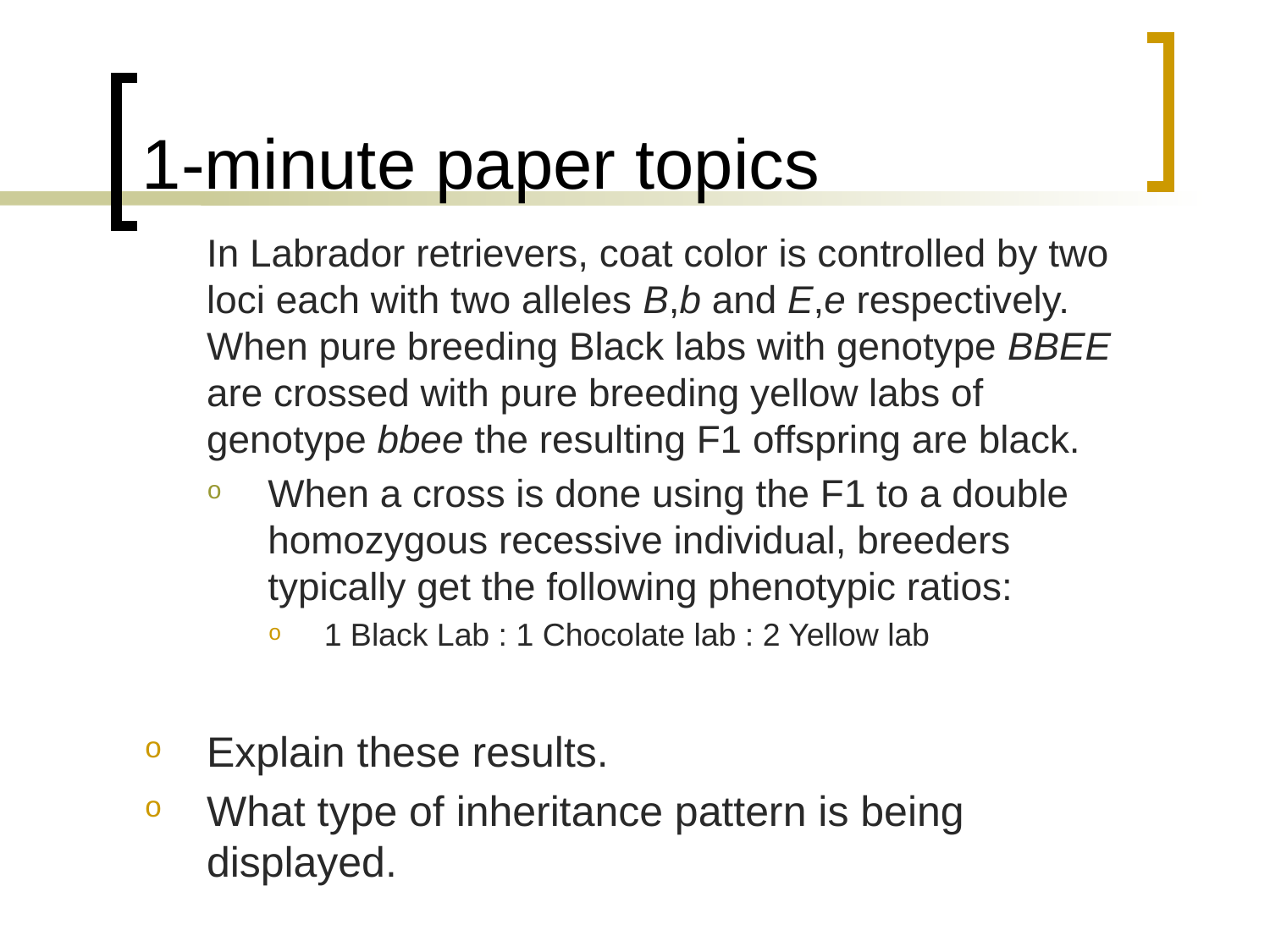

# 1-minute paper topics
	In Labrador retrievers, coat color is controlled by two loci each with two alleles B,b and E,e respectively. When pure breeding Black labs with genotype BBEE are crossed with pure breeding yellow labs of genotype bbee the resulting F1 offspring are black.
When a cross is done using the F1 to a double homozygous recessive individual, breeders typically get the following phenotypic ratios:
1 Black Lab : 1 Chocolate lab : 2 Yellow lab

Explain these results.
What type of inheritance pattern is being displayed.